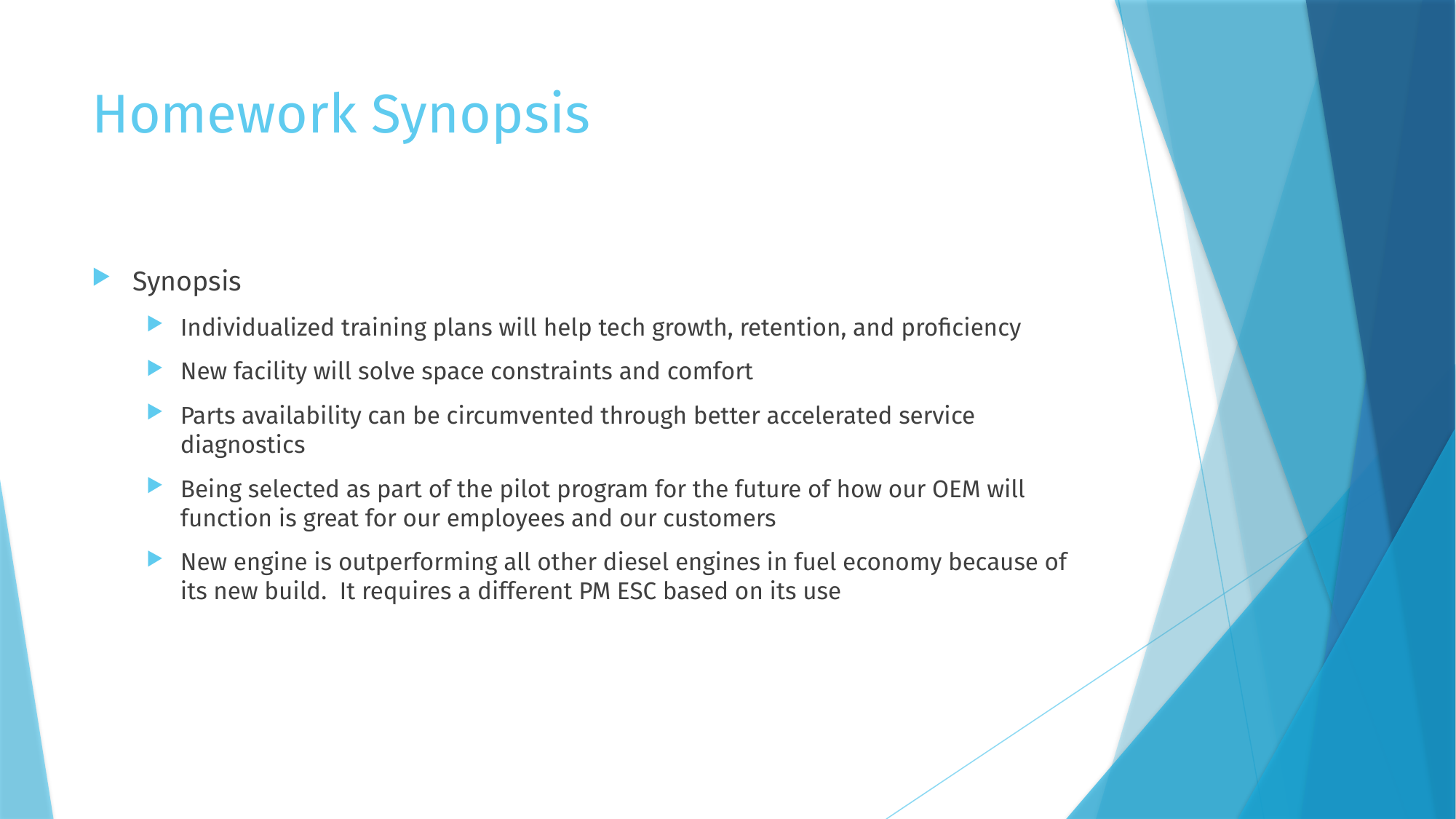

# Homework Synopsis
Synopsis
Individualized training plans will help tech growth, retention, and proficiency
New facility will solve space constraints and comfort
Parts availability can be circumvented through better accelerated service diagnostics
Being selected as part of the pilot program for the future of how our OEM will function is great for our employees and our customers
New engine is outperforming all other diesel engines in fuel economy because of its new build.  It requires a different PM ESC based on its use